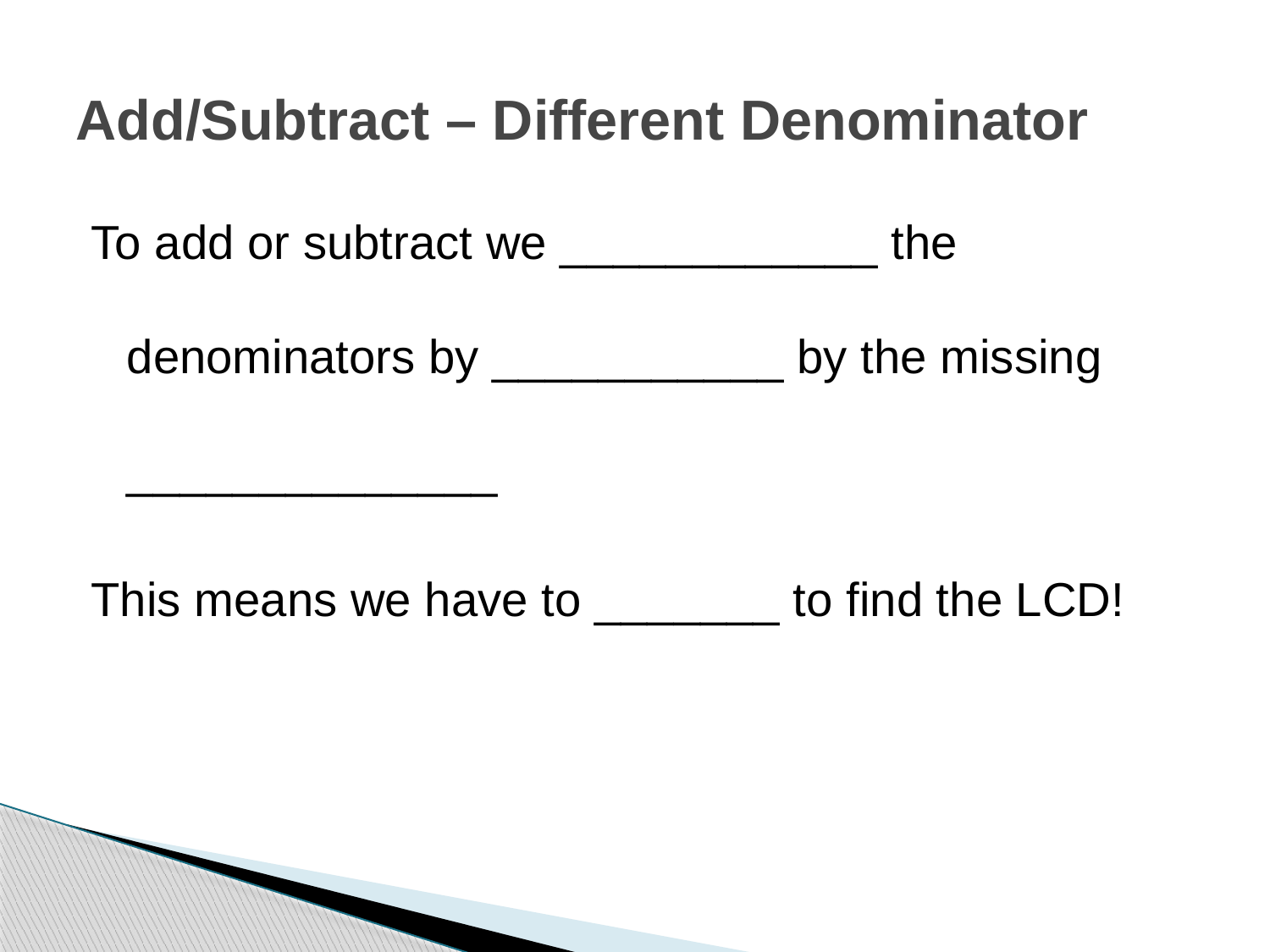

# Add/Subtract – Different Denominator
To add or subtract we ____________ the
denominators by ___________ by the missing
______________

This means we have to _______ to find the LCD!